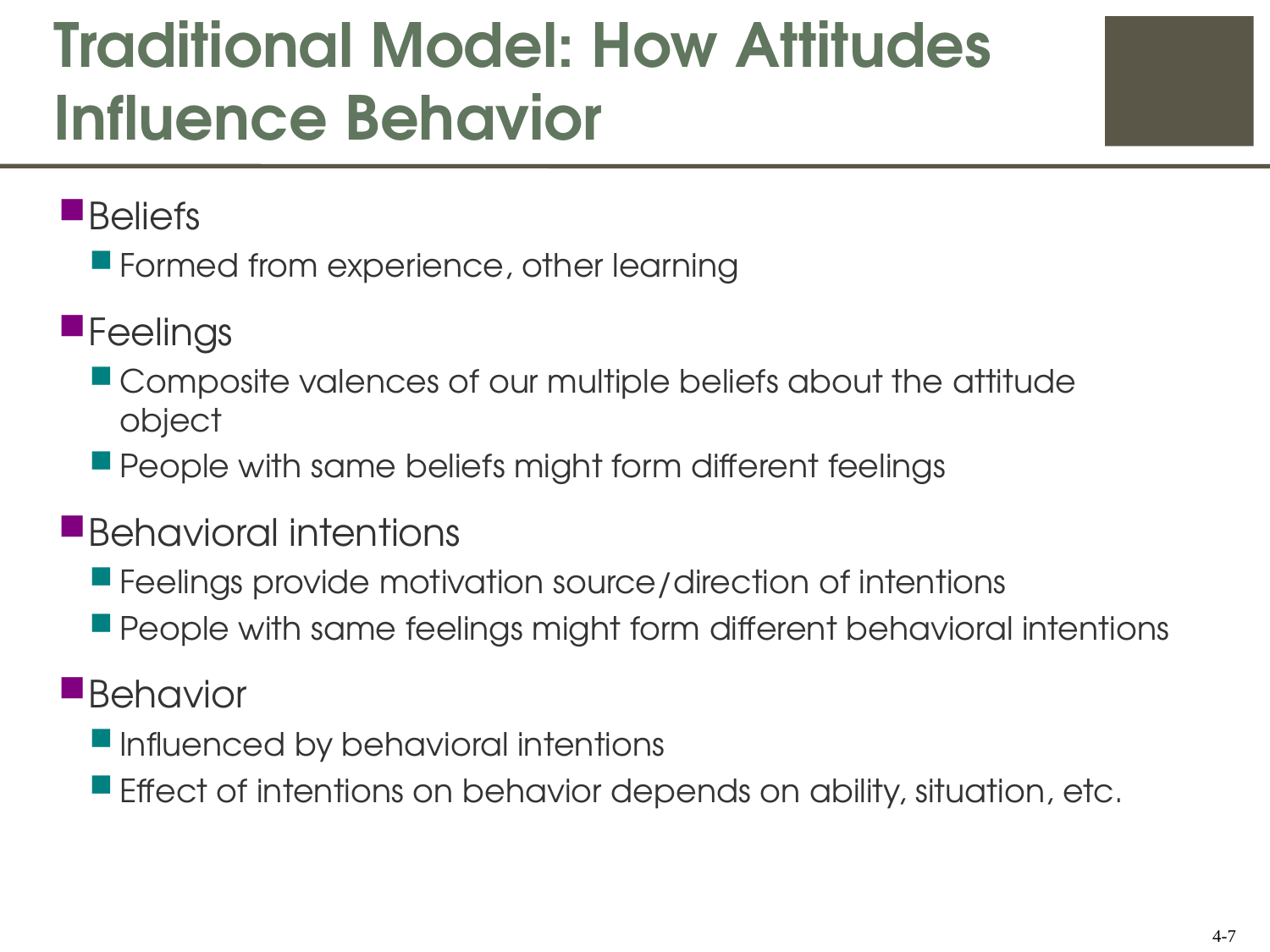

# Traditional Model: How Attitudes Influence Behavior
Beliefs
Formed from experience, other learning
Feelings
Composite valences of our multiple beliefs about the attitude object
People with same beliefs might form different feelings
Behavioral intentions
Feelings provide motivation source/direction of intentions
People with same feelings might form different behavioral intentions
Behavior
Influenced by behavioral intentions
Effect of intentions on behavior depends on ability, situation, etc.